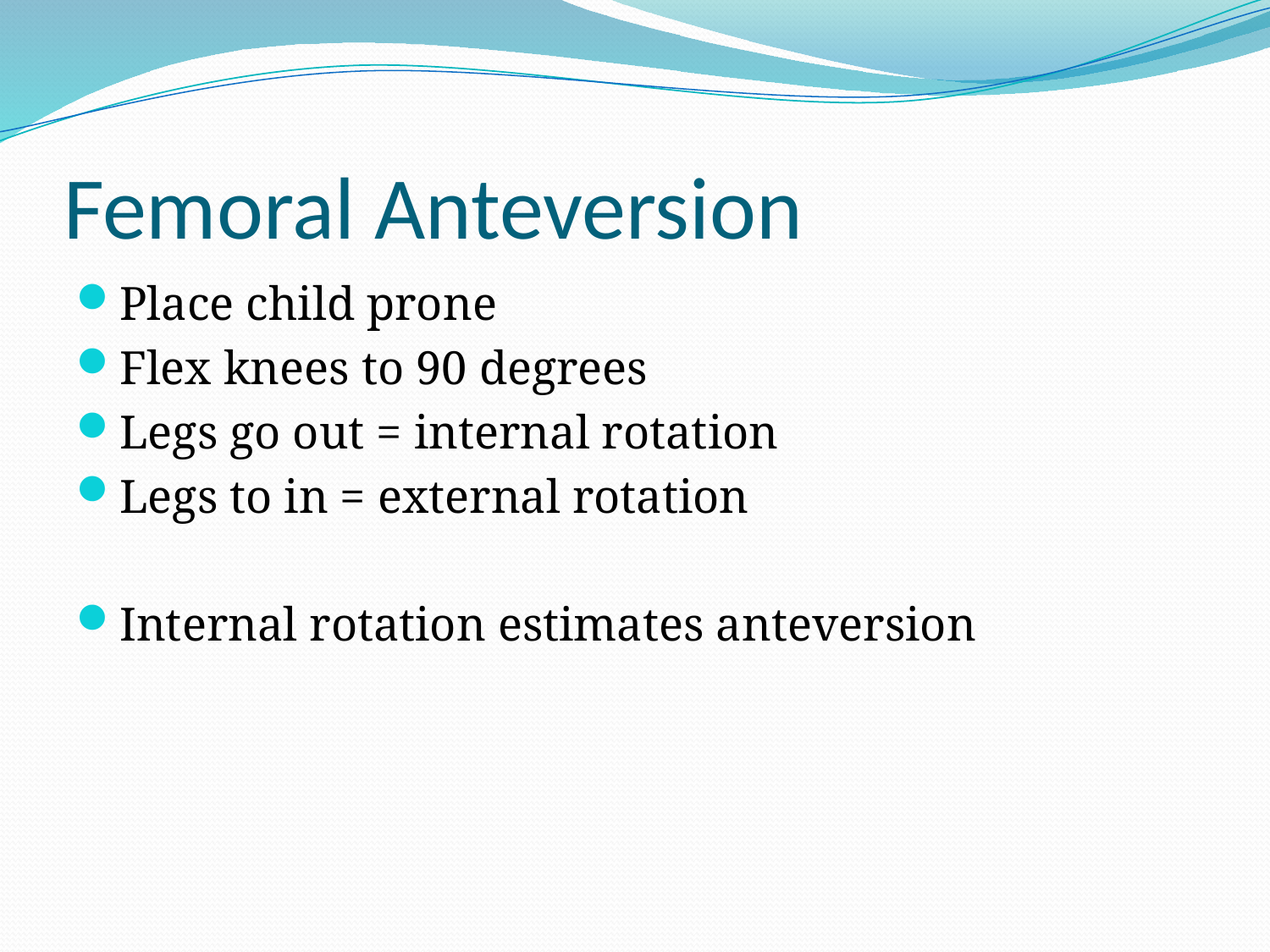

# Femoral Anteversion
Place child prone
Flex knees to 90 degrees
Legs go out = internal rotation
Legs to in = external rotation

Internal rotation estimates anteversion